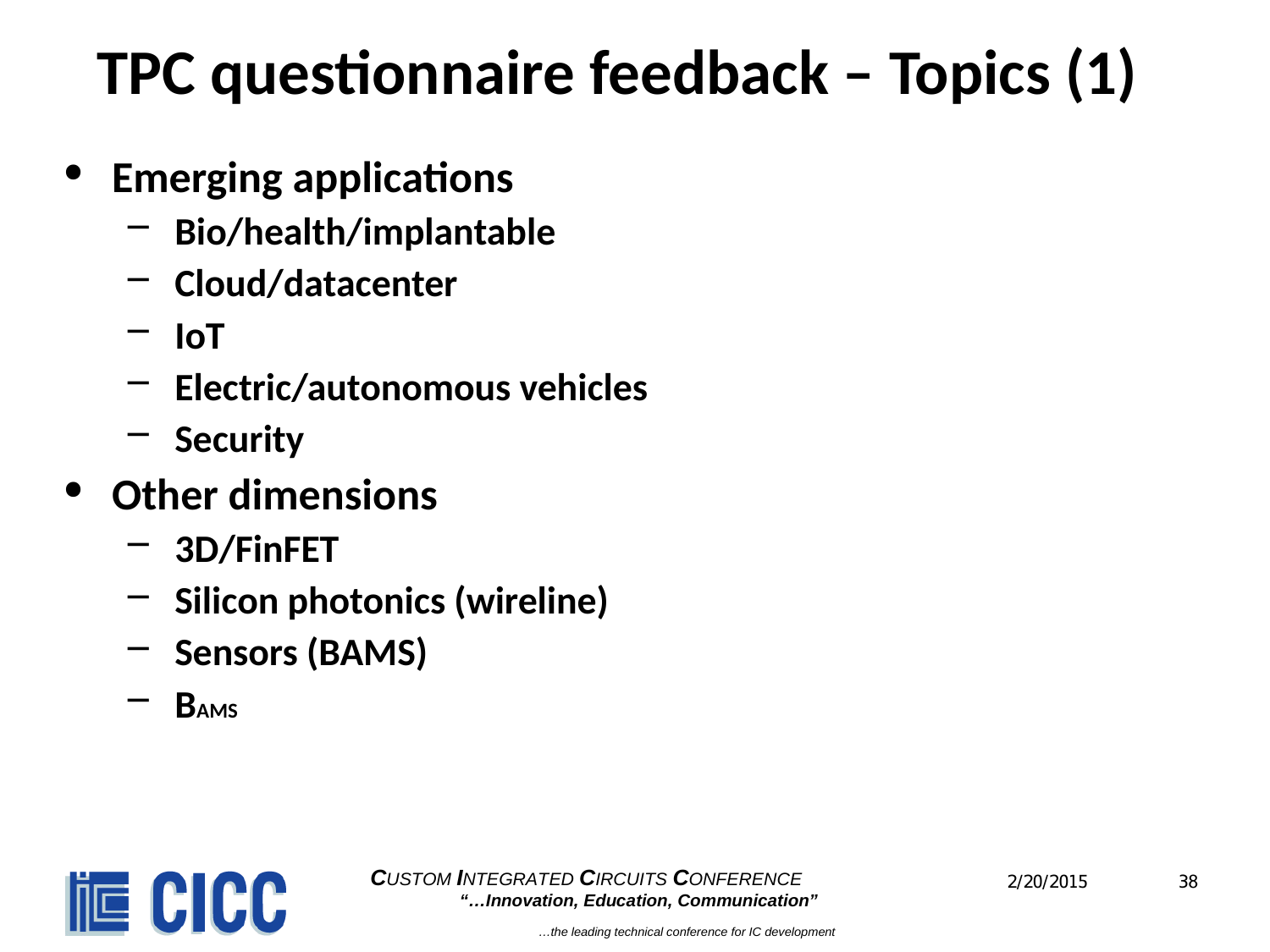

# TPC questionnaire feedback – Topics (1)
Emerging applications
Bio/health/implantable
Cloud/datacenter
IoT
Electric/autonomous vehicles
Security
Other dimensions
3D/FinFET
Silicon photonics (wireline)
Sensors (BAMS)
BAMS